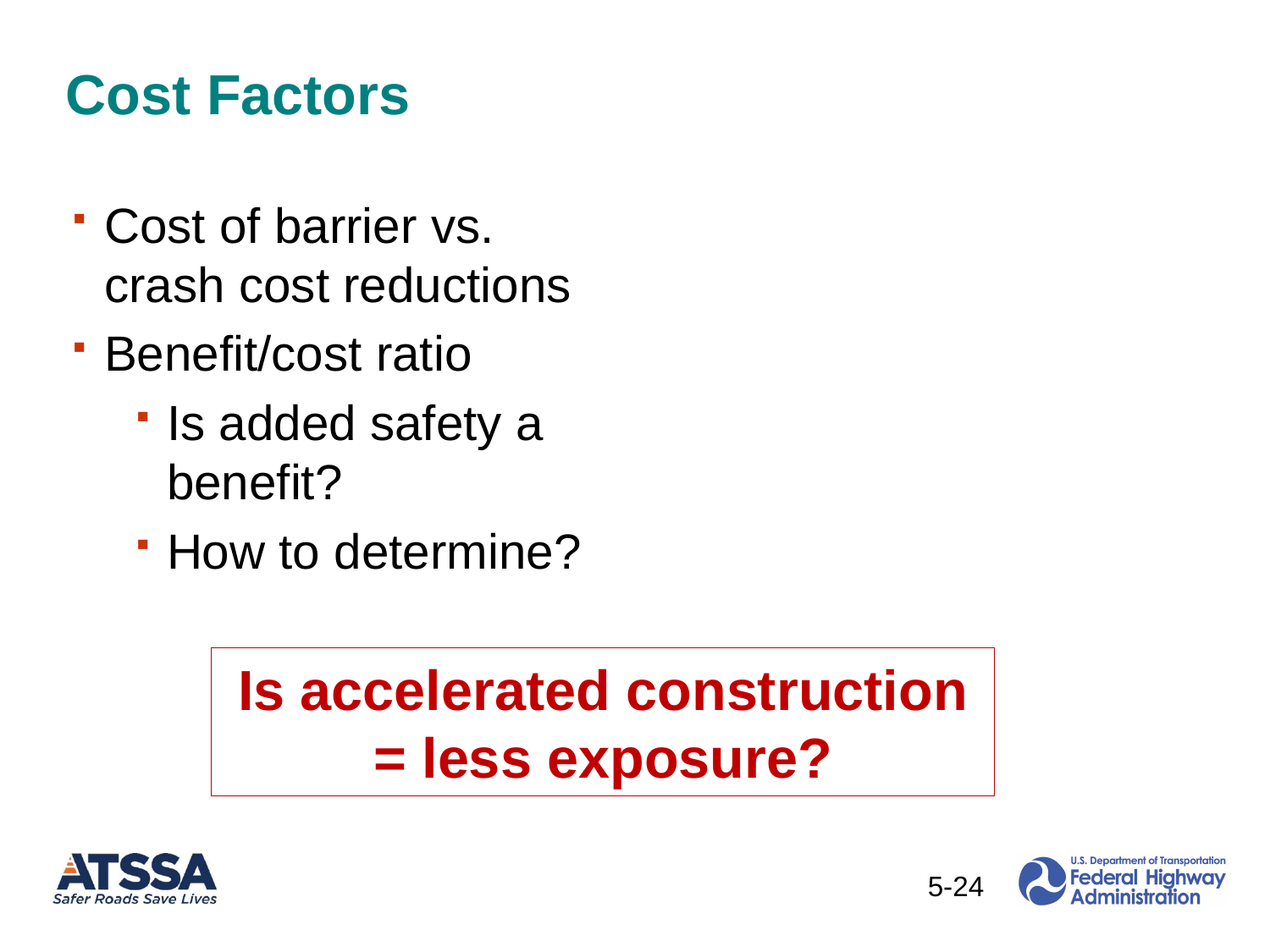

# Cost Factors
Cost of barrier vs. crash cost reductions
Benefit/cost ratio
Is added safety a benefit?
How to determine?
Is accelerated construction = less exposure?